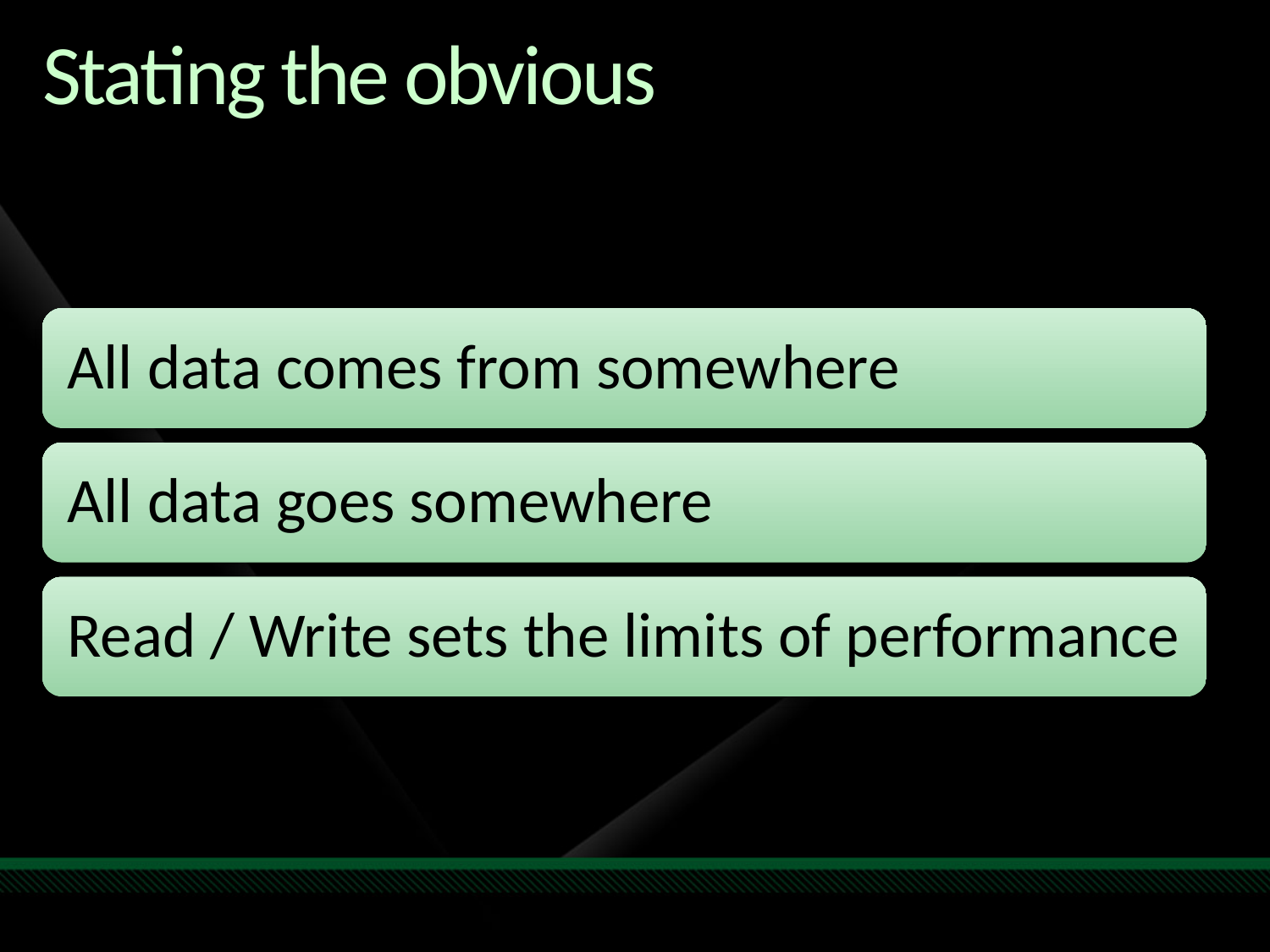

# Stating the obvious
All data comes from somewhere
All data goes somewhere
Read / Write sets the limits of performance